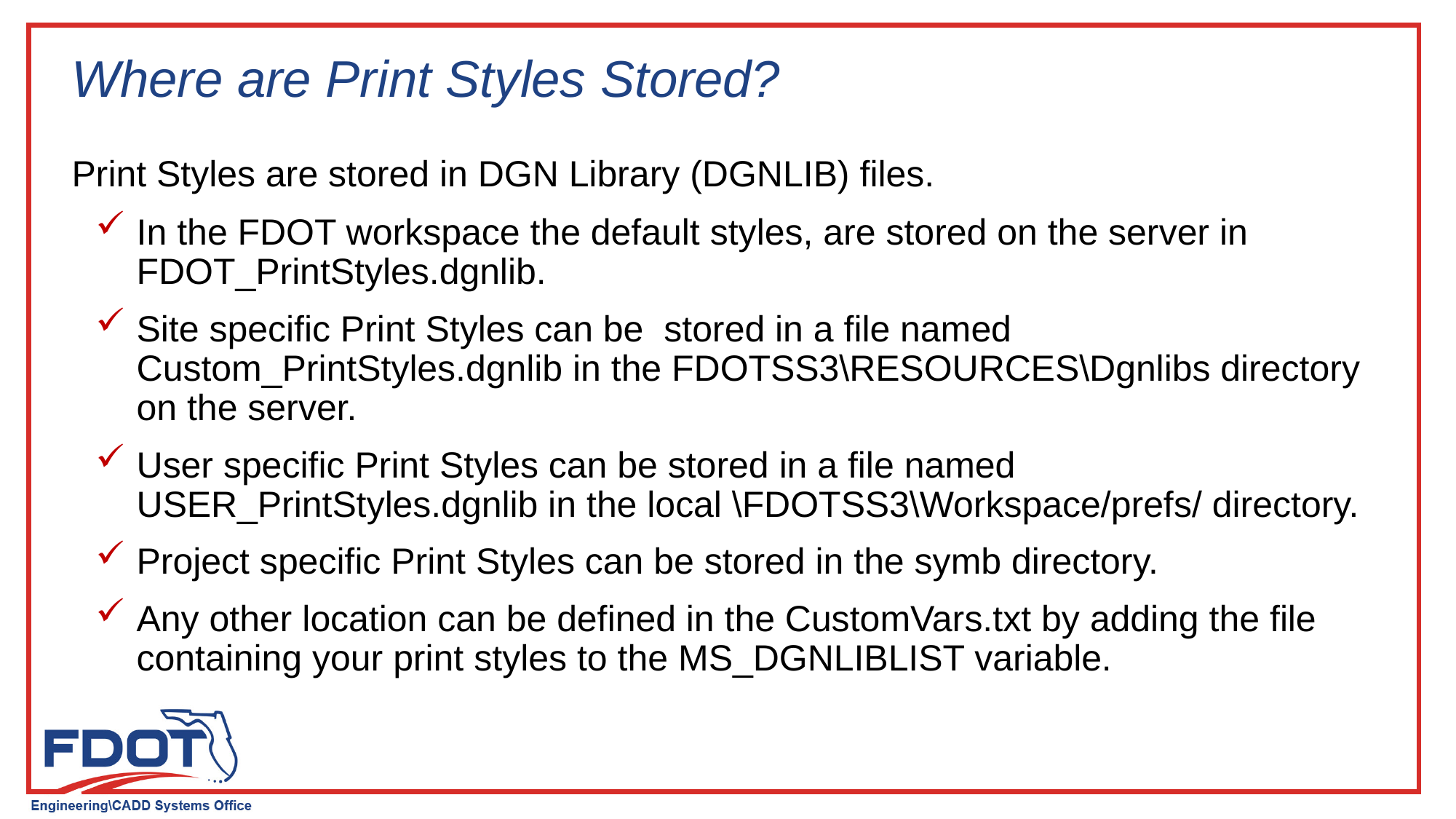

# Where are Print Styles Stored?
Print Styles are stored in DGN Library (DGNLIB) files.
In the FDOT workspace the default styles, are stored on the server in FDOT_PrintStyles.dgnlib.
Site specific Print Styles can be  stored in a file named Custom_PrintStyles.dgnlib in the FDOTSS3\RESOURCES\Dgnlibs directory on the server.
User specific Print Styles can be stored in a file named USER_PrintStyles.dgnlib in the local \FDOTSS3\Workspace/prefs/ directory.
Project specific Print Styles can be stored in the symb directory.
Any other location can be defined in the CustomVars.txt by adding the file containing your print styles to the MS_DGNLIBLIST variable.